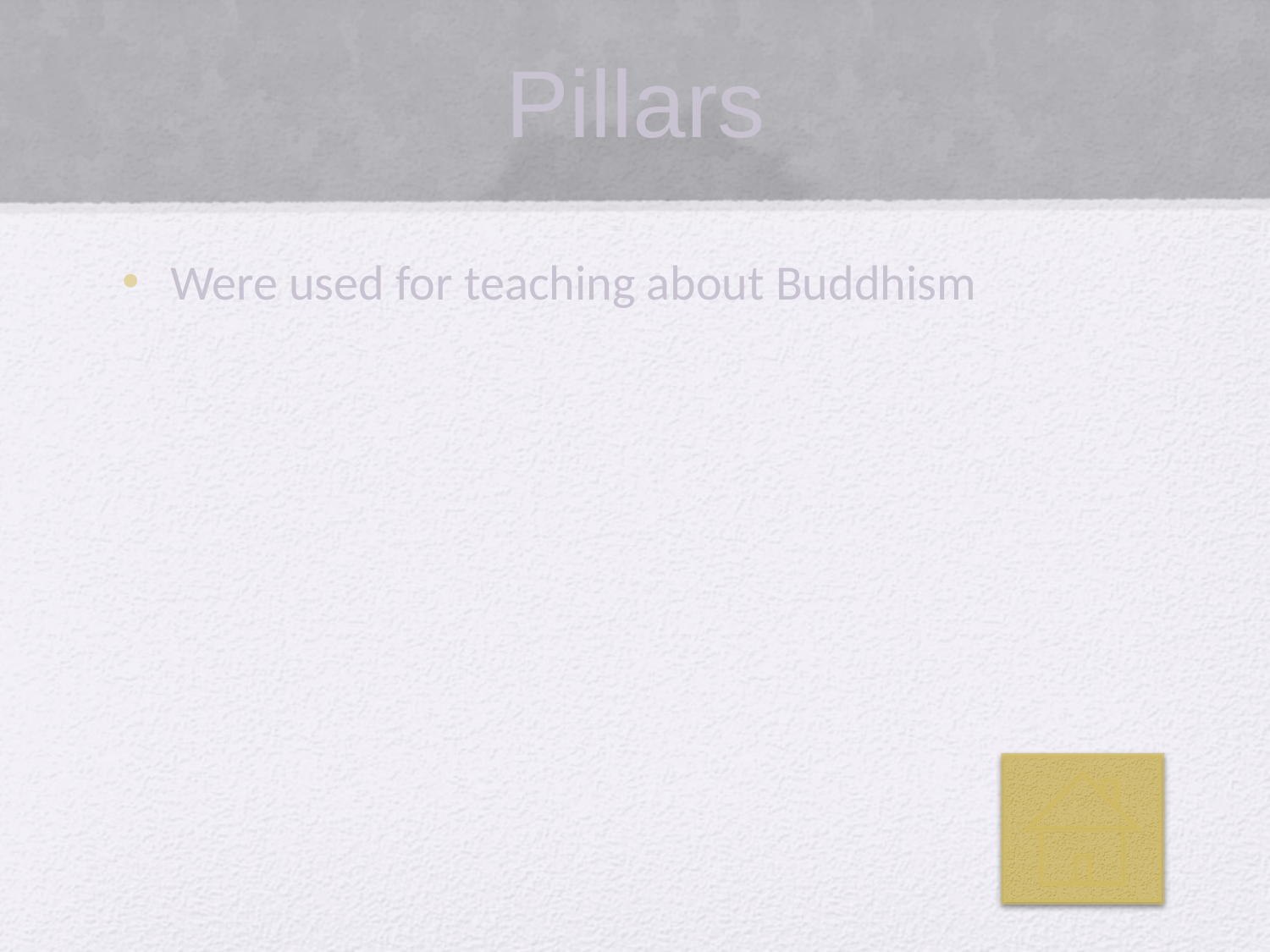

# Pillars
Were used for teaching about Buddhism